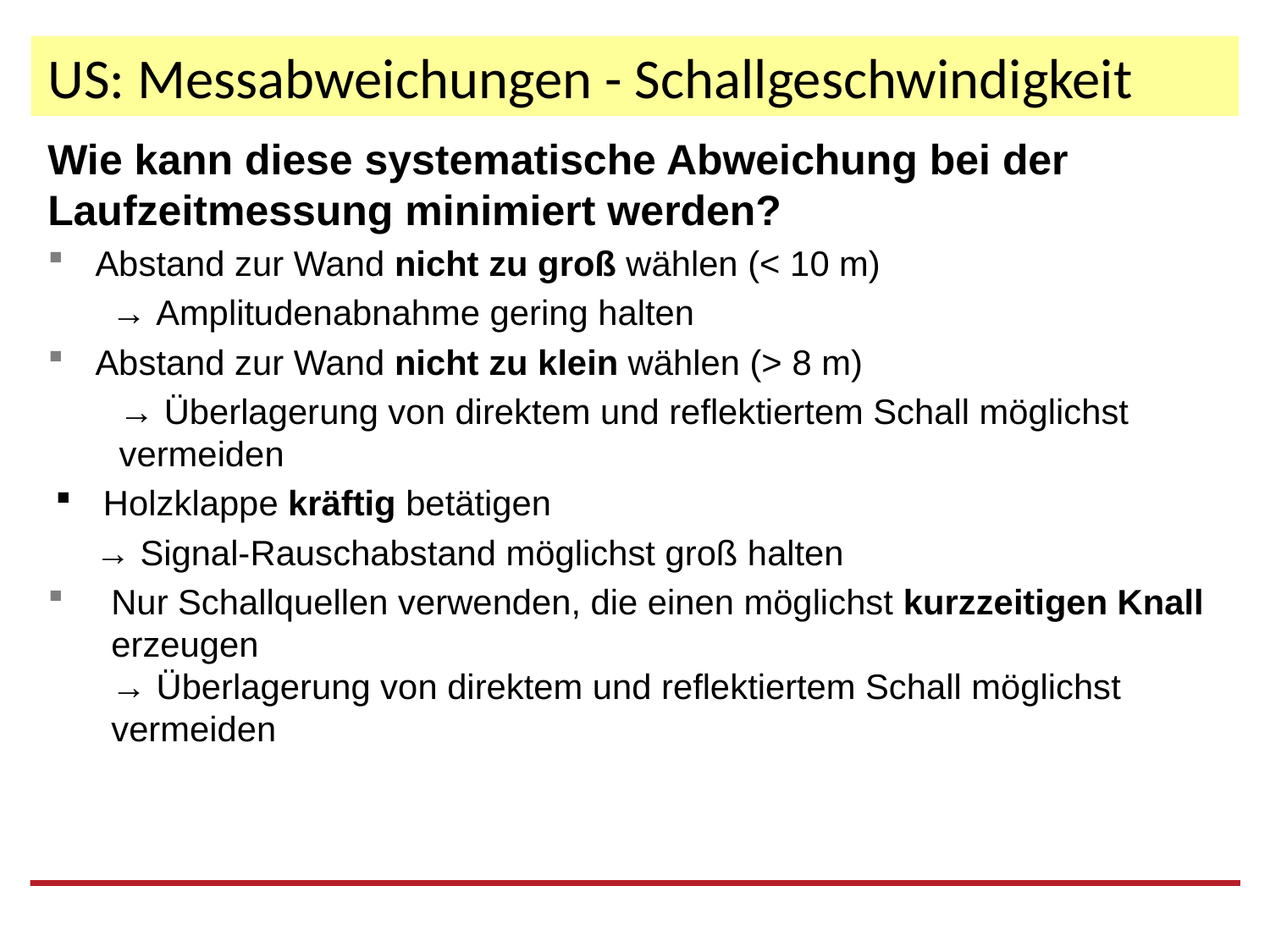

# US: Messabweichungen - Schallgeschwindigkeit
Wie kann diese systematische Abweichung bei der Laufzeitmessung minimiert werden?
Abstand zur Wand nicht zu groß wählen (< 10 m)
→ Amplitudenabnahme gering halten
Abstand zur Wand nicht zu klein wählen (> 8 m)
→ Überlagerung von direktem und reflektiertem Schall möglichst vermeiden
Holzklappe kräftig betätigen
→ Signal-Rauschabstand möglichst groß halten
Nur Schallquellen verwenden, die einen möglichst kurzzeitigen Knall erzeugen
→ Überlagerung von direktem und reflektiertem Schall möglichst vermeiden